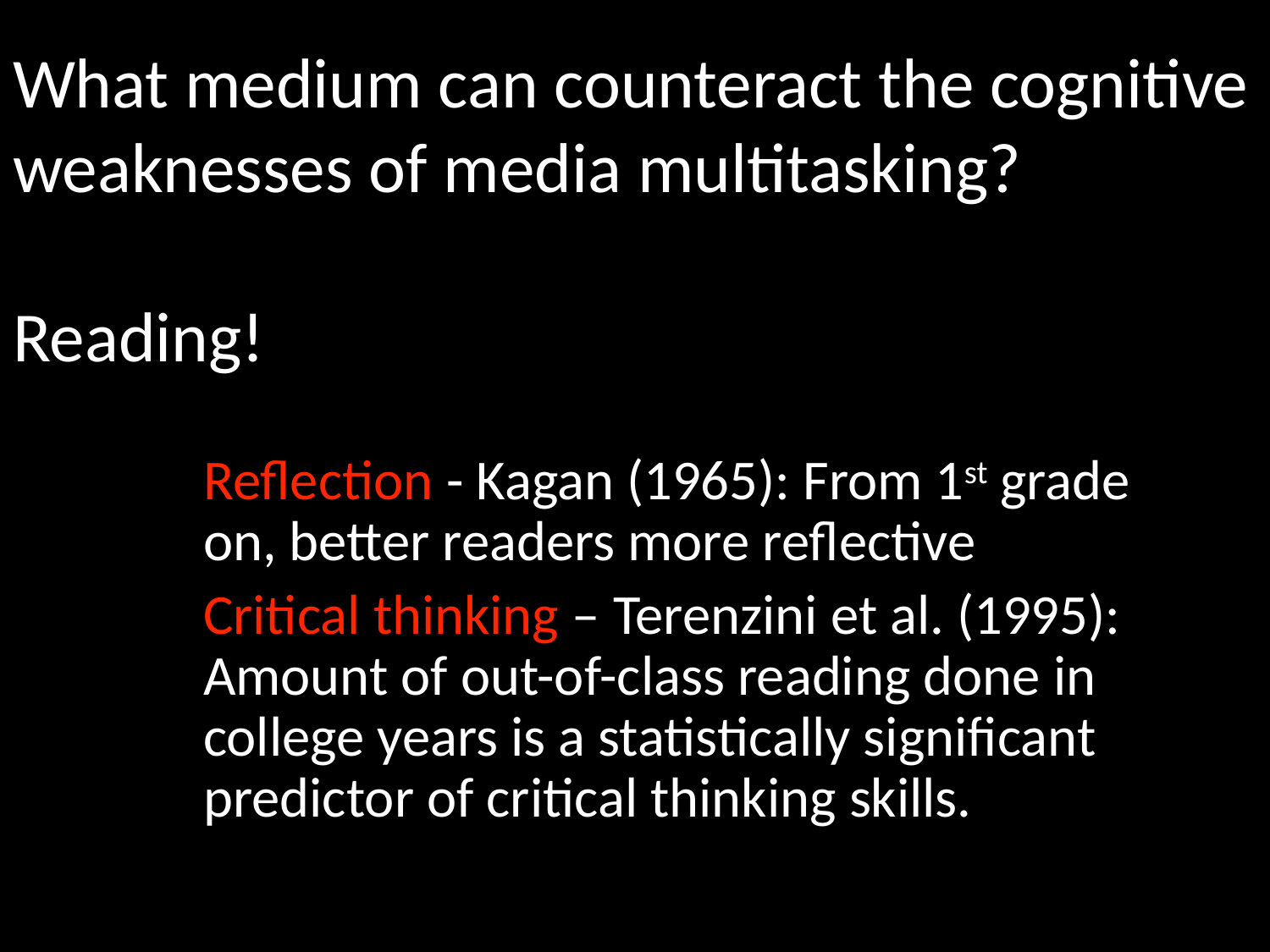

# What medium can counteract the cognitive weaknesses of media multitasking? Reading!
Reflection - Kagan (1965): From 1st grade on, better readers more reflective
Critical thinking – Terenzini et al. (1995): Amount of out-of-class reading done in college years is a statistically significant predictor of critical thinking skills.